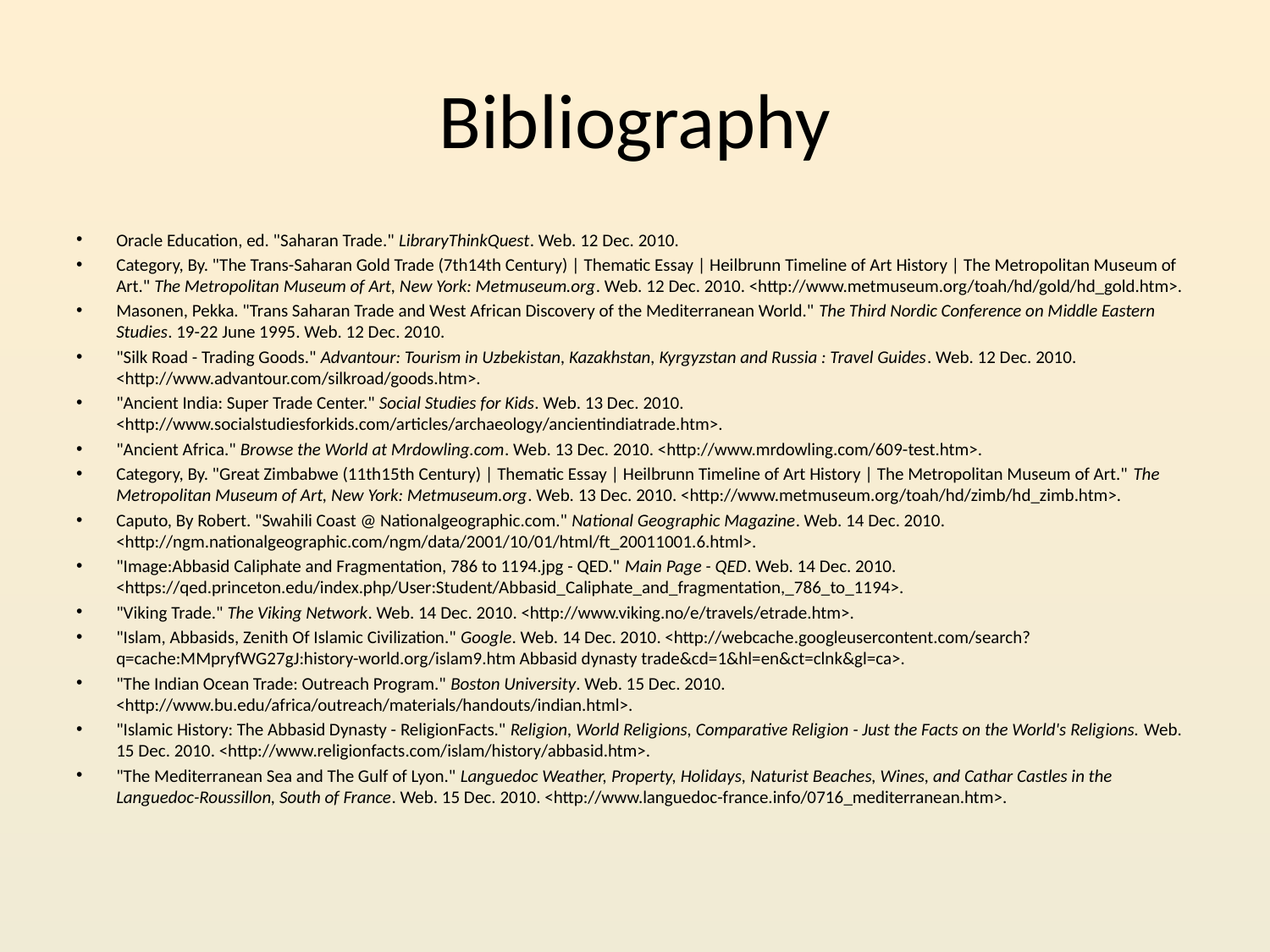

# Bibliography
Oracle Education, ed. "Saharan Trade." LibraryThinkQuest. Web. 12 Dec. 2010.
Category, By. "The Trans-Saharan Gold Trade (7th14th Century) | Thematic Essay | Heilbrunn Timeline of Art History | The Metropolitan Museum of Art." The Metropolitan Museum of Art, New York: Metmuseum.org. Web. 12 Dec. 2010. <http://www.metmuseum.org/toah/hd/gold/hd_gold.htm>.
Masonen, Pekka. "Trans Saharan Trade and West African Discovery of the Mediterranean World." The Third Nordic Conference on Middle Eastern Studies. 19-22 June 1995. Web. 12 Dec. 2010.
"Silk Road - Trading Goods." Advantour: Tourism in Uzbekistan, Kazakhstan, Kyrgyzstan and Russia : Travel Guides. Web. 12 Dec. 2010. <http://www.advantour.com/silkroad/goods.htm>.
"Ancient India: Super Trade Center." Social Studies for Kids. Web. 13 Dec. 2010. <http://www.socialstudiesforkids.com/articles/archaeology/ancientindiatrade.htm>.
"Ancient Africa." Browse the World at Mrdowling.com. Web. 13 Dec. 2010. <http://www.mrdowling.com/609-test.htm>.
Category, By. "Great Zimbabwe (11th15th Century) | Thematic Essay | Heilbrunn Timeline of Art History | The Metropolitan Museum of Art." The Metropolitan Museum of Art, New York: Metmuseum.org. Web. 13 Dec. 2010. <http://www.metmuseum.org/toah/hd/zimb/hd_zimb.htm>.
Caputo, By Robert. "Swahili Coast @ Nationalgeographic.com." National Geographic Magazine. Web. 14 Dec. 2010. <http://ngm.nationalgeographic.com/ngm/data/2001/10/01/html/ft_20011001.6.html>.
"Image:Abbasid Caliphate and Fragmentation, 786 to 1194.jpg - QED." Main Page - QED. Web. 14 Dec. 2010. <https://qed.princeton.edu/index.php/User:Student/Abbasid_Caliphate_and_fragmentation,_786_to_1194>.
"Viking Trade." The Viking Network. Web. 14 Dec. 2010. <http://www.viking.no/e/travels/etrade.htm>.
"Islam, Abbasids, Zenith Of Islamic Civilization." Google. Web. 14 Dec. 2010. <http://webcache.googleusercontent.com/search?q=cache:MMpryfWG27gJ:history-world.org/islam9.htm Abbasid dynasty trade&cd=1&hl=en&ct=clnk&gl=ca>.
"The Indian Ocean Trade: Outreach Program." Boston University. Web. 15 Dec. 2010. <http://www.bu.edu/africa/outreach/materials/handouts/indian.html>.
"Islamic History: The Abbasid Dynasty - ReligionFacts." Religion, World Religions, Comparative Religion - Just the Facts on the World's Religions. Web. 15 Dec. 2010. <http://www.religionfacts.com/islam/history/abbasid.htm>.
"The Mediterranean Sea and The Gulf of Lyon." Languedoc Weather, Property, Holidays, Naturist Beaches, Wines, and Cathar Castles in the Languedoc-Roussillon, South of France. Web. 15 Dec. 2010. <http://www.languedoc-france.info/0716_mediterranean.htm>.